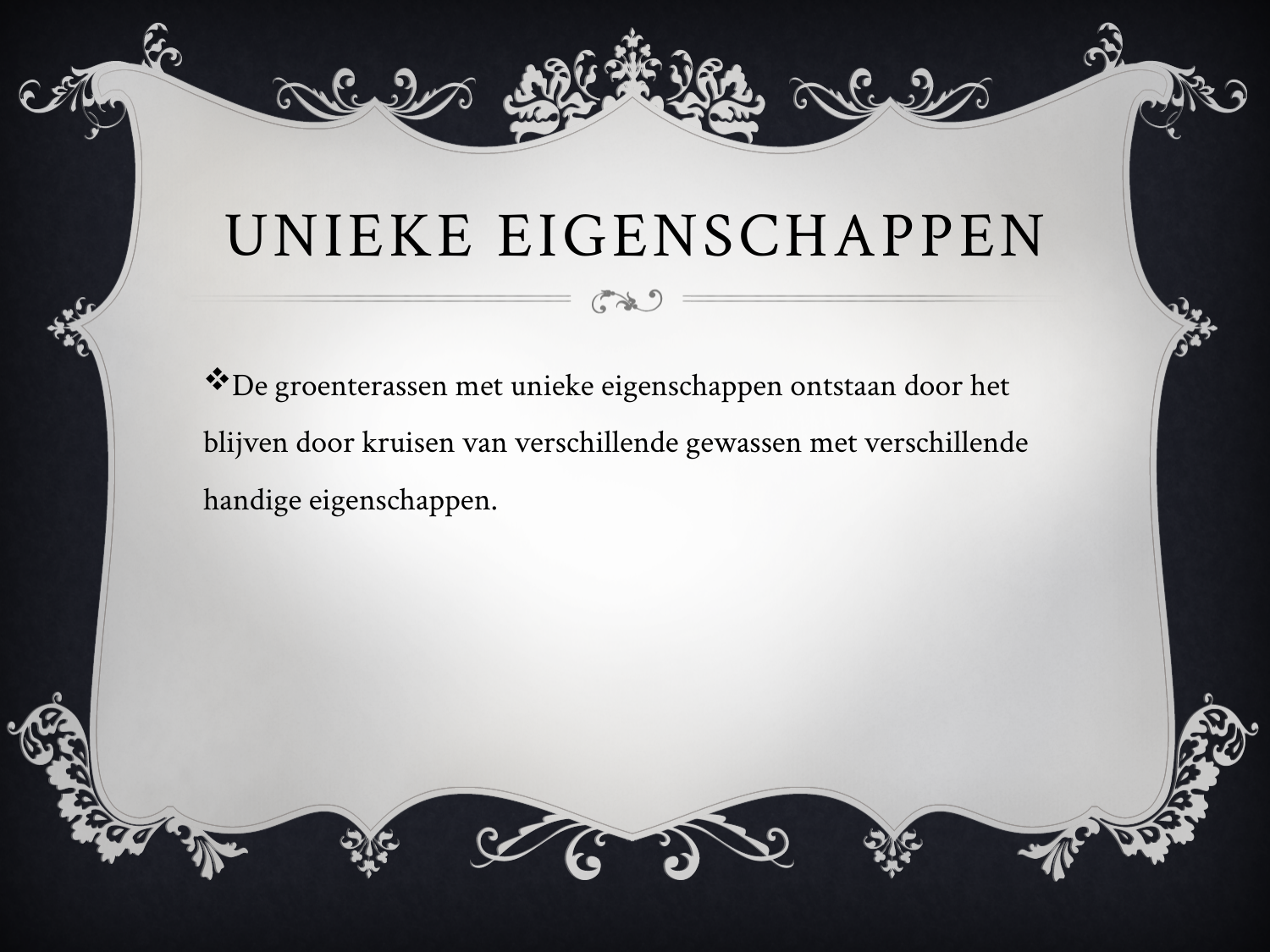

# Unieke eigenschappen
De groenterassen met unieke eigenschappen ontstaan door het blijven door kruisen van verschillende gewassen met verschillende handige eigenschappen.